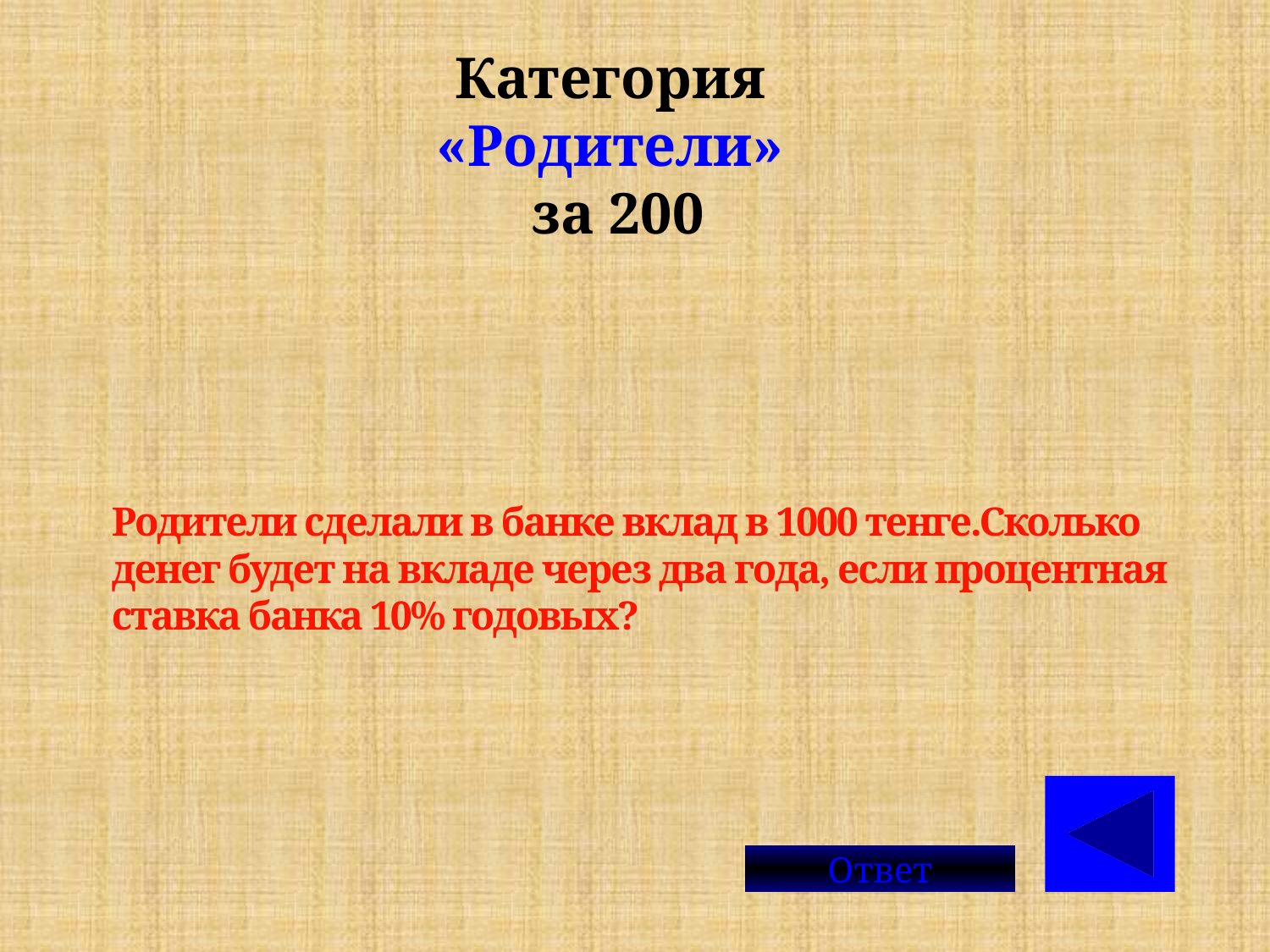

Категория
«Родители»
за 200
# Родители сделали в банке вклад в 1000 тенге.Сколько денег будет на вкладе через два года, если процентная ставка банка 10% годовых?

Ответ